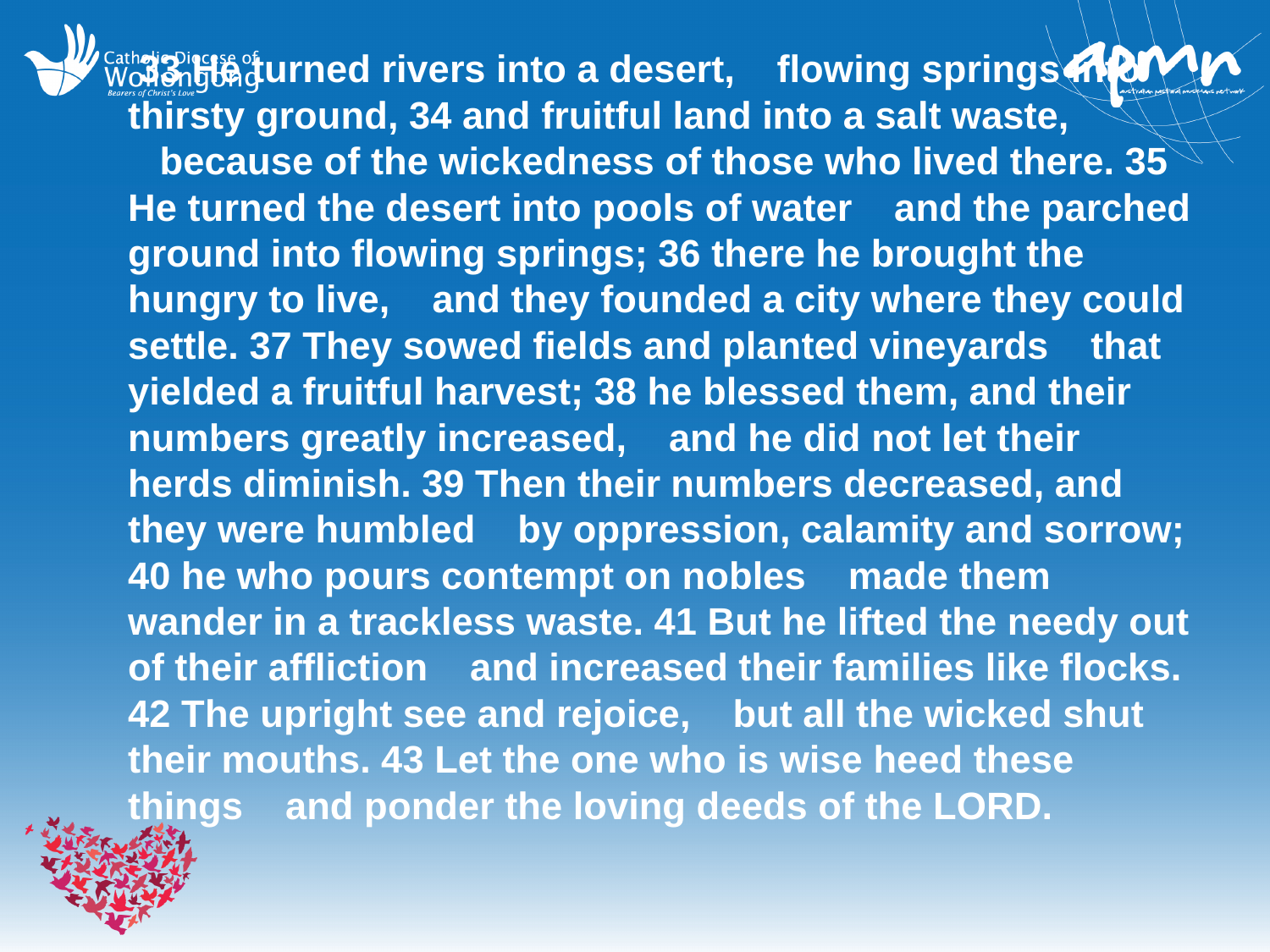

33 He turned rivers into a desert,     flowing springs into thirsty ground,  34 and fruitful land into a salt waste,     because of the wickedness of those who lived there.  35 He turned the desert into pools of water     and the parched ground into flowing springs;  36 there he brought the hungry to live,     and they founded a city where they could settle.  37 They sowed fields and planted vineyards     that yielded a fruitful harvest;  38 he blessed them, and their numbers greatly increased,     and he did not let their herds diminish. 39 Then their numbers decreased, and they were humbled     by oppression, calamity and sorrow;  40 he who pours contempt on nobles     made them wander in a trackless waste.  41 But he lifted the needy out of their affliction     and increased their families like flocks.  42 The upright see and rejoice,     but all the wicked shut their mouths. 43 Let the one who is wise heed these things     and ponder the loving deeds of the LORD.
#